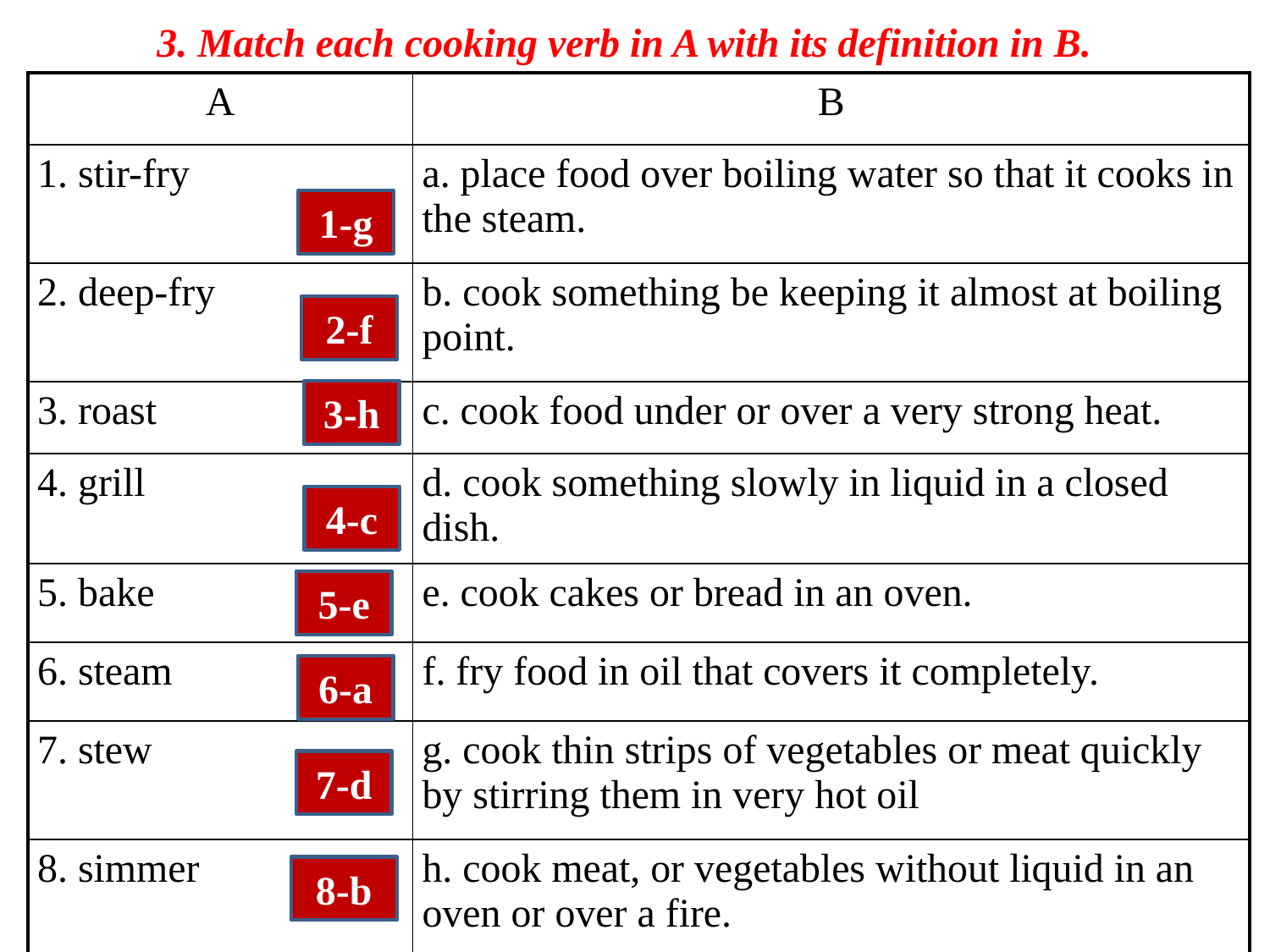

3. Match each cooking verb in A with its definition in B.
| A | B |
| --- | --- |
| 1. stir-fry | a. place food over boiling water so that it cooks in the steam. |
| 2. deep-fry | b. cook something be keeping it almost at boiling point. |
| 3. roast | c. cook food under or over a very strong heat. |
| 4. grill | d. cook something slowly in liquid in a closed dish. |
| 5. bake | e. cook cakes or bread in an oven. |
| 6. steam | f. fry food in oil that covers it completely. |
| 7. stew | g. cook thin strips of vegetables or meat quickly by stirring them in very hot oil |
| 8. simmer | h. cook meat, or vegetables without liquid in an oven or over a fire. |
1-g
2-f
3-h
4-c
5-e
6-a
7-d
8-b